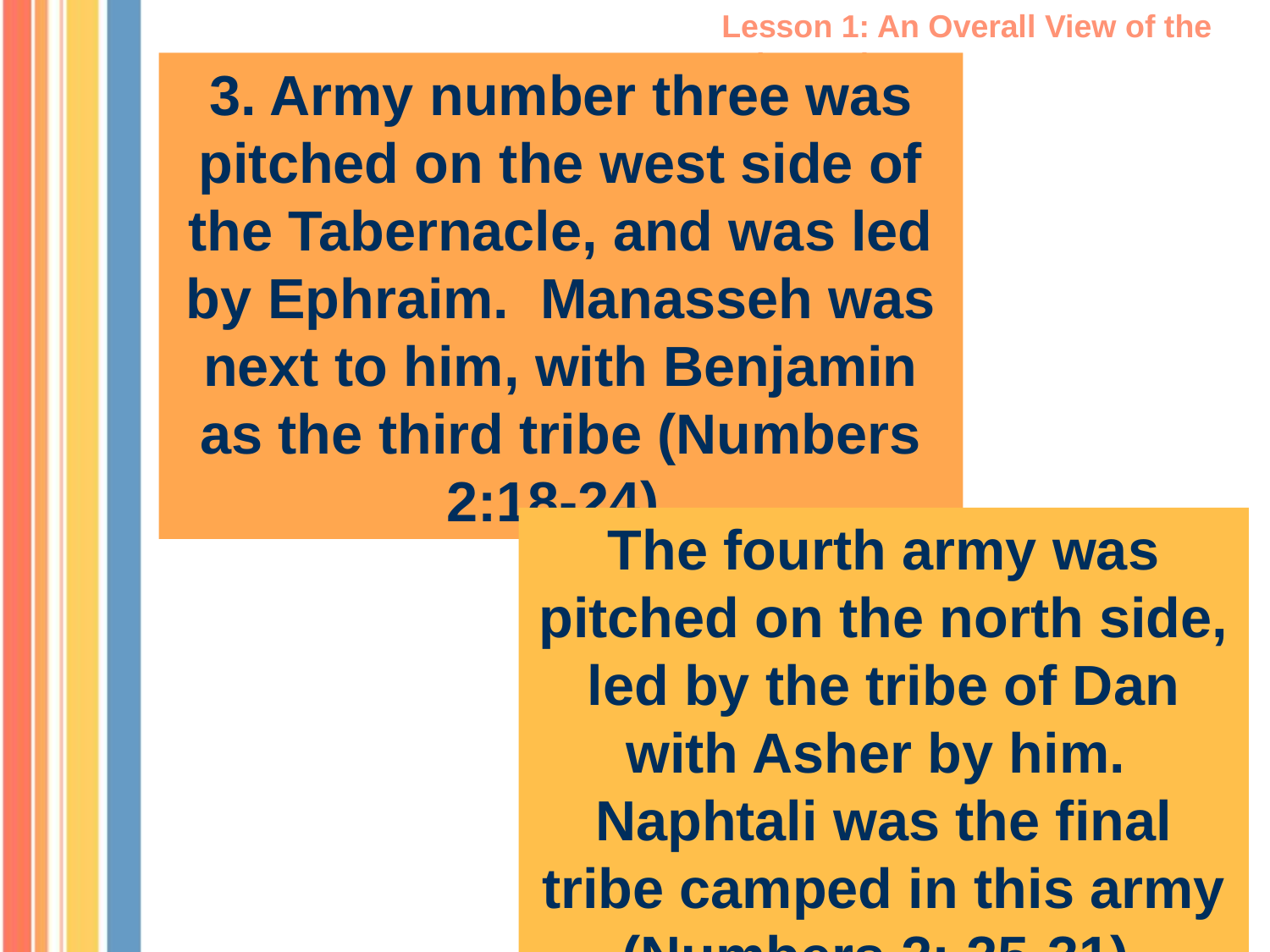

Lesson 1: An Overall View of the Tabernacle
3. Army number three was pitched on the west side of the Tabernacle, and was led by Ephraim.  Manasseh was next to him, with Benjamin as the third tribe (Numbers 2:18-24).
The fourth army was pitched on the north side, led by the tribe of Dan with Asher by him.  Naphtali was the final tribe camped in this army (Numbers 2: 25-31).